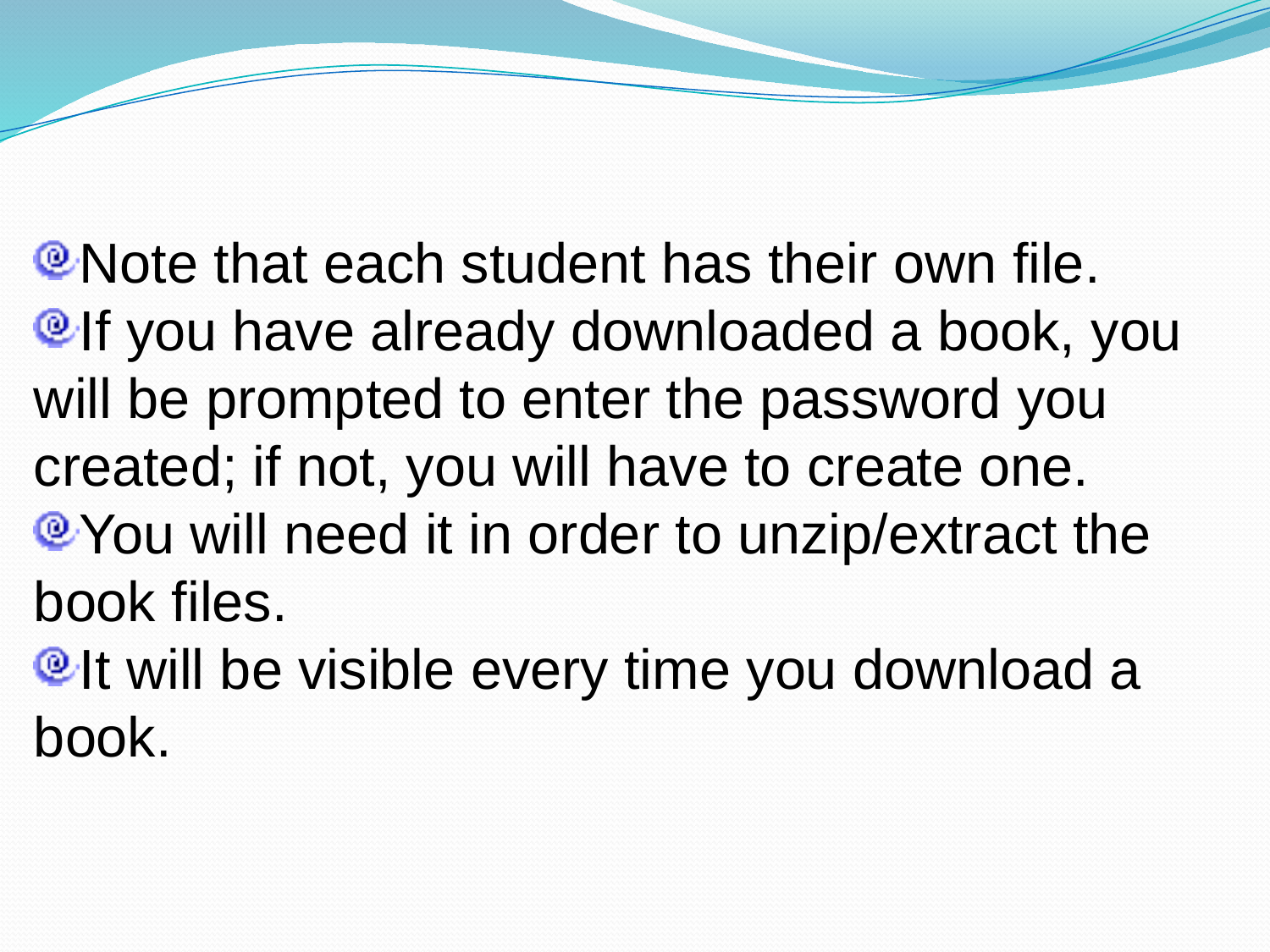

Note that each student has their own file.
If you have already downloaded a book, you will be prompted to enter the password you created; if not, you will have to create one.
You will need it in order to unzip/extract the book files.
It will be visible every time you download a book.